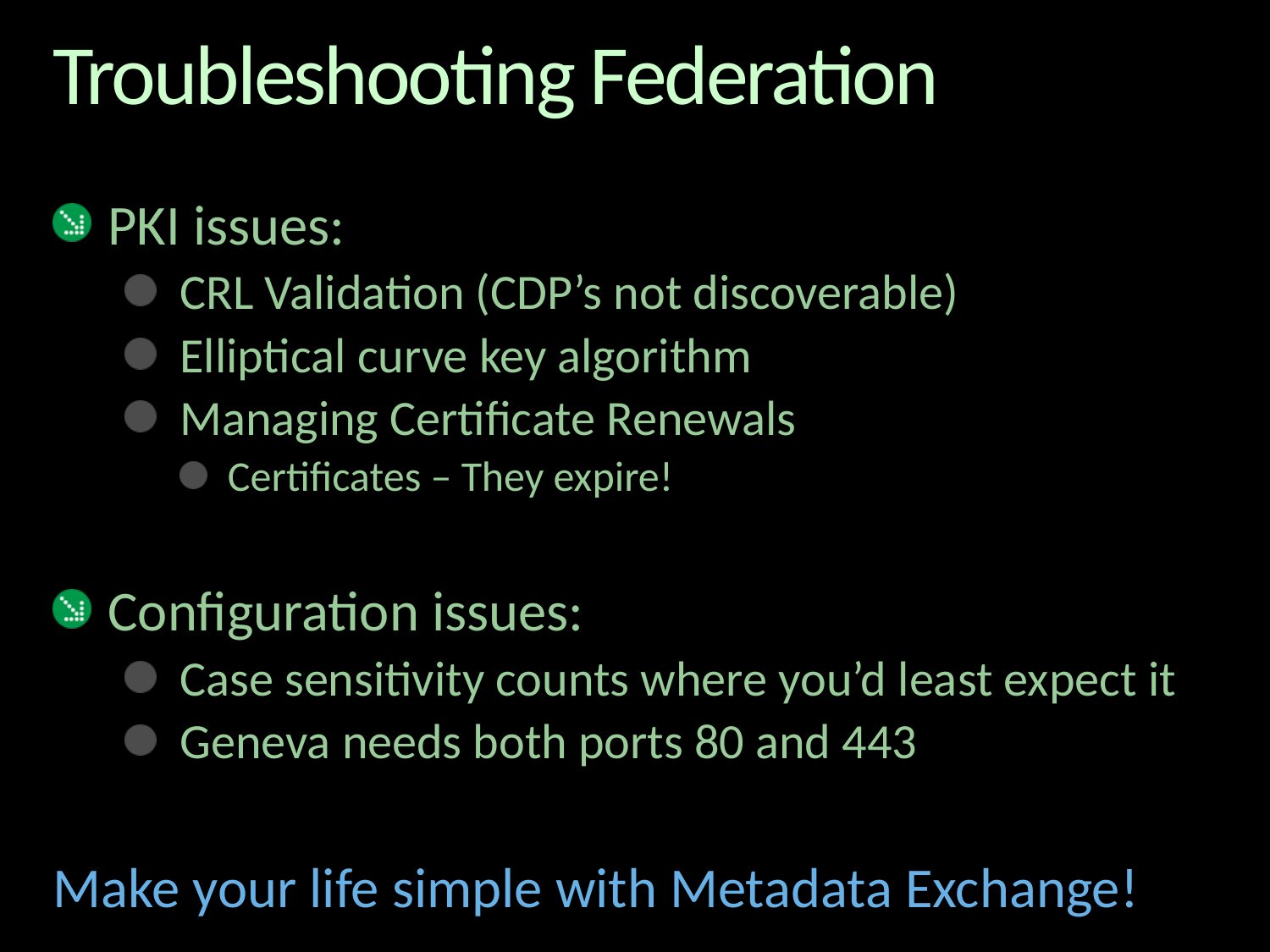

# Troubleshooting Federation
PKI issues:
CRL Validation (CDP’s not discoverable)
Elliptical curve key algorithm
Managing Certificate Renewals
Certificates – They expire!

Configuration issues:
Case sensitivity counts where you’d least expect it
Geneva needs both ports 80 and 443

Make your life simple with Metadata Exchange!